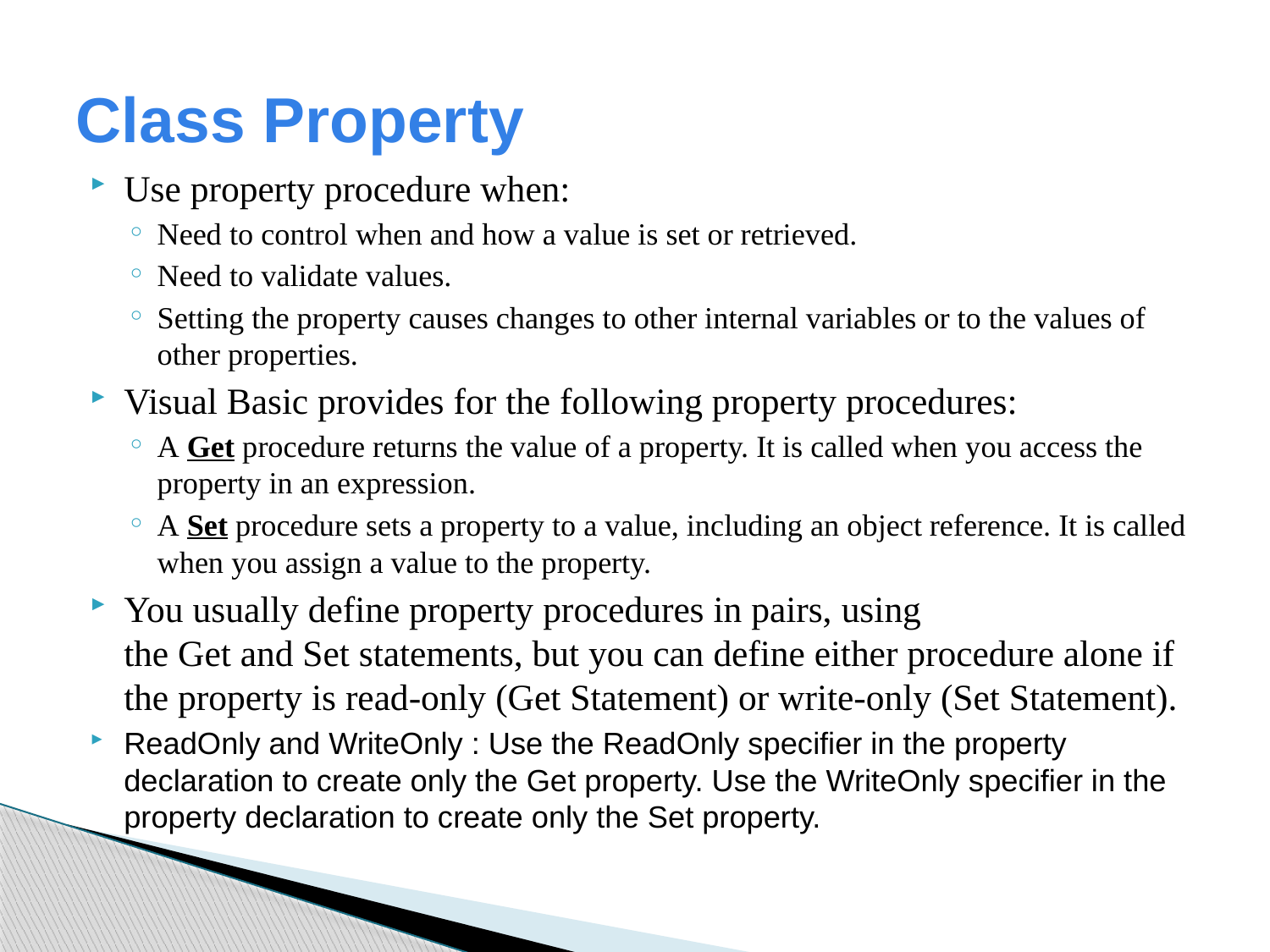

# Class Property
Use property procedure when:
Need to control when and how a value is set or retrieved.
Need to validate values.
Setting the property causes changes to other internal variables or to the values of other properties.
Visual Basic provides for the following property procedures:
A Get procedure returns the value of a property. It is called when you access the property in an expression.
A Set procedure sets a property to a value, including an object reference. It is called when you assign a value to the property.
You usually define property procedures in pairs, using the Get and Set statements, but you can define either procedure alone if the property is read-only (Get Statement) or write-only (Set Statement).
ReadOnly and WriteOnly : Use the ReadOnly specifier in the property declaration to create only the Get property. Use the WriteOnly specifier in the property declaration to create only the Set property.